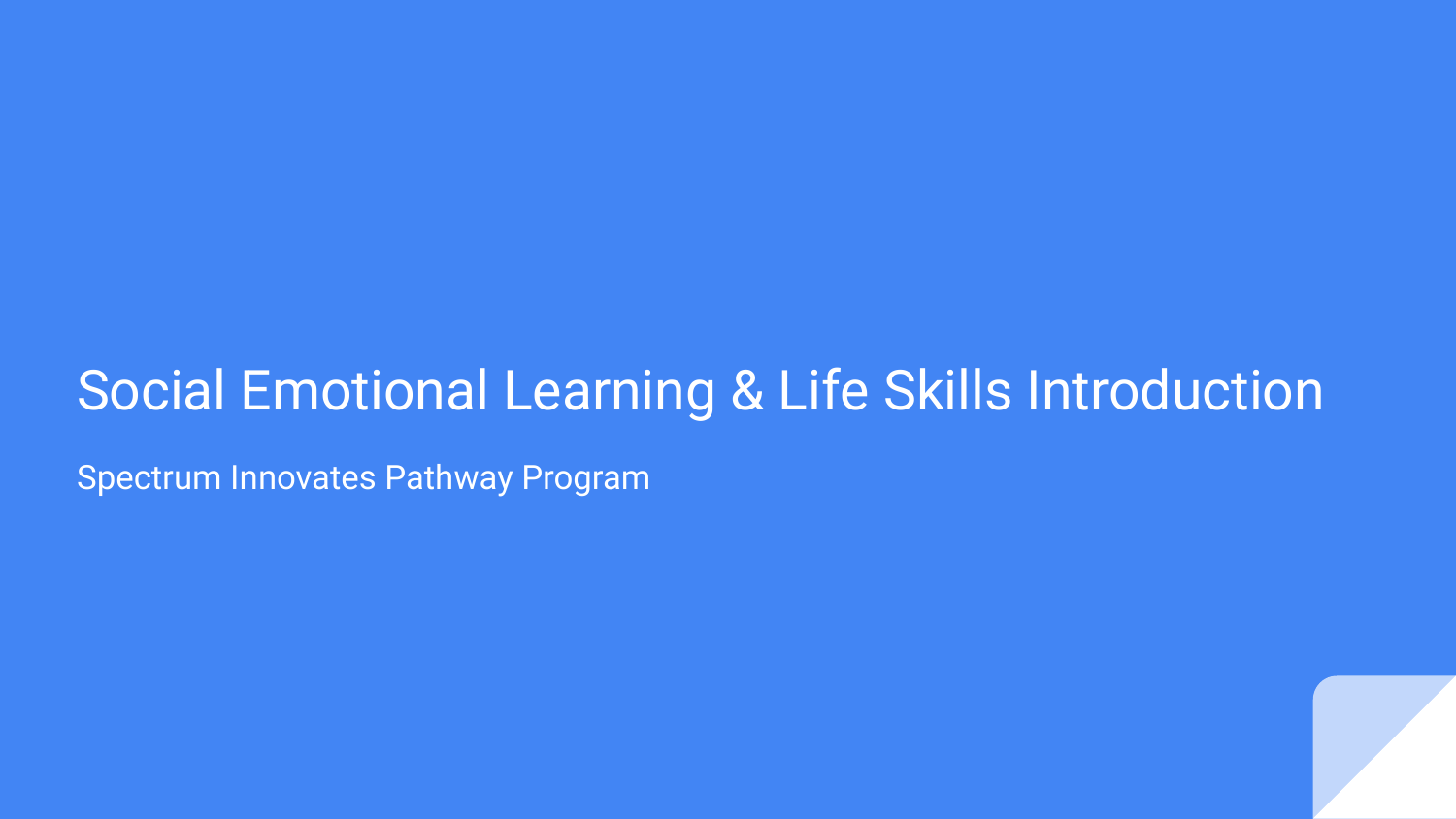

# Social Emotional Learning & Life Skills Introduction
Spectrum Innovates Pathway Program